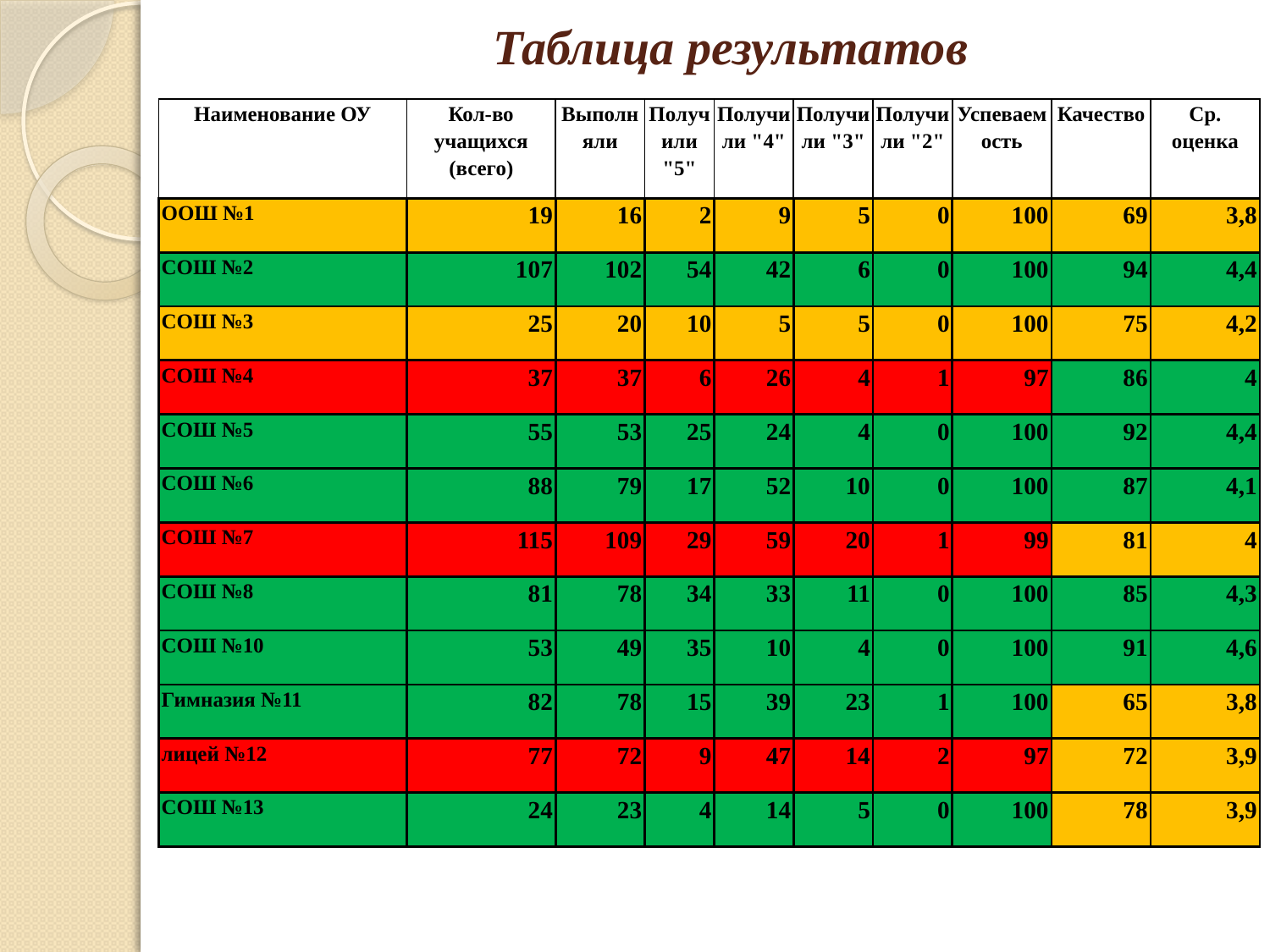

# Таблица результатов
| Наименование ОУ | Кол-во учащихся (всего) | Выполняли | Получили "5" | Получили "4" | Получили "3" | Получили "2" | Успеваемость | Качество | Ср. оценка |
| --- | --- | --- | --- | --- | --- | --- | --- | --- | --- |
| ООШ №1 | 19 | 16 | 2 | 9 | 5 | 0 | 100 | 69 | 3,8 |
| СОШ №2 | 107 | 102 | 54 | 42 | 6 | 0 | 100 | 94 | 4,4 |
| СОШ №3 | 25 | 20 | 10 | 5 | 5 | 0 | 100 | 75 | 4,2 |
| СОШ №4 | 37 | 37 | 6 | 26 | 4 | 1 | 97 | 86 | 4 |
| СОШ №5 | 55 | 53 | 25 | 24 | 4 | 0 | 100 | 92 | 4,4 |
| СОШ №6 | 88 | 79 | 17 | 52 | 10 | 0 | 100 | 87 | 4,1 |
| СОШ №7 | 115 | 109 | 29 | 59 | 20 | 1 | 99 | 81 | 4 |
| СОШ №8 | 81 | 78 | 34 | 33 | 11 | 0 | 100 | 85 | 4,3 |
| СОШ №10 | 53 | 49 | 35 | 10 | 4 | 0 | 100 | 91 | 4,6 |
| Гимназия №11 | 82 | 78 | 15 | 39 | 23 | 1 | 100 | 65 | 3,8 |
| лицей №12 | 77 | 72 | 9 | 47 | 14 | 2 | 97 | 72 | 3,9 |
| СОШ №13 | 24 | 23 | 4 | 14 | 5 | 0 | 100 | 78 | 3,9 |